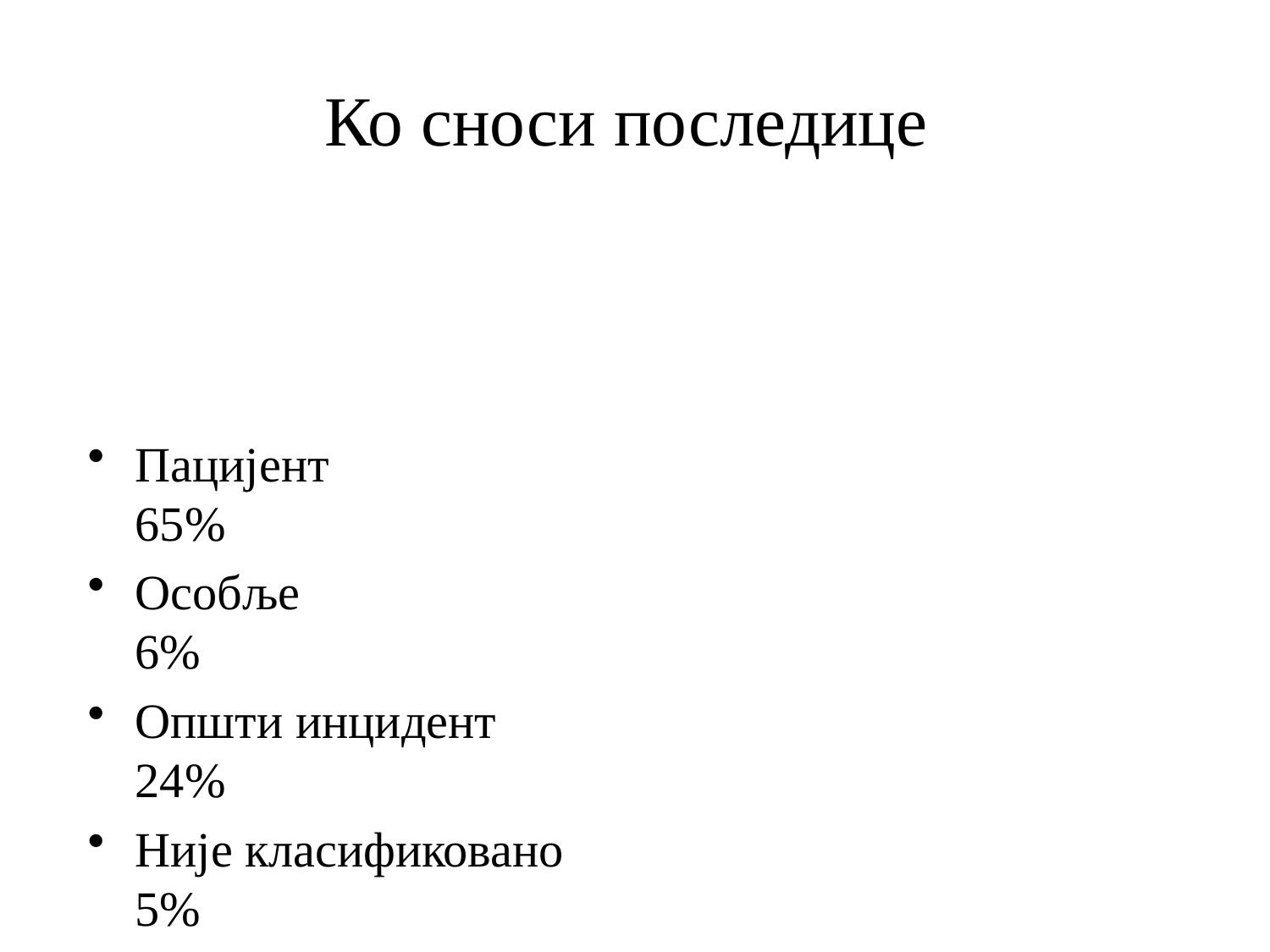

# Ко сноси последице
Пацијент				 			65%
Особље							6%
Општи инцидент 						24%
Није класификовано		 			5%